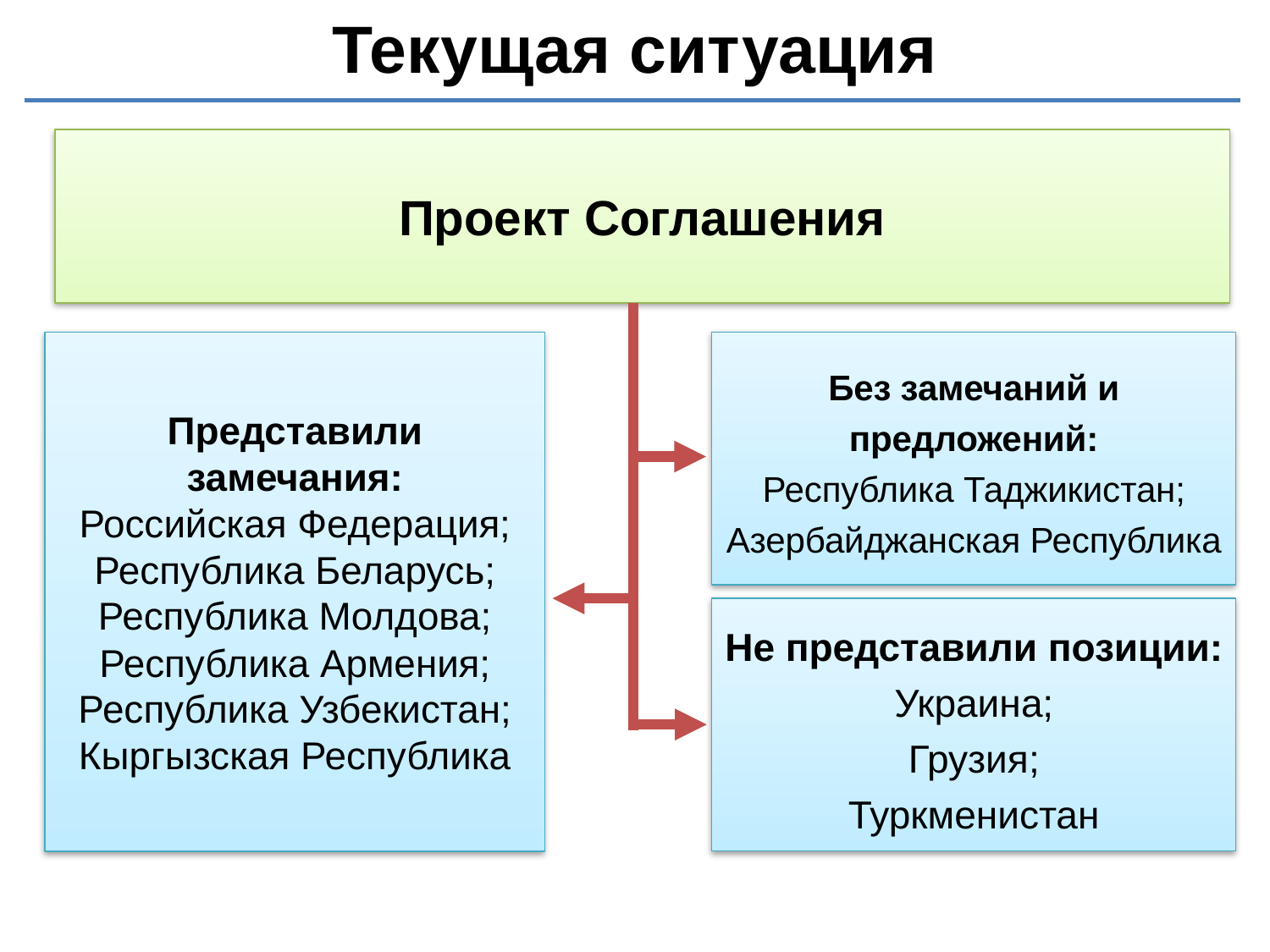

# Текущая ситуация
Проект Соглашения
Представили замечания:
Российская Федерация;
Республика Беларусь;
Республика Молдова;
Республика Армения;
Республика Узбекистан;
Кыргызская Республика
Без замечаний и предложений:
Республика Таджикистан;
Азербайджанская Республика
Не представили позиции:
Украина;
Грузия;
Туркменистан